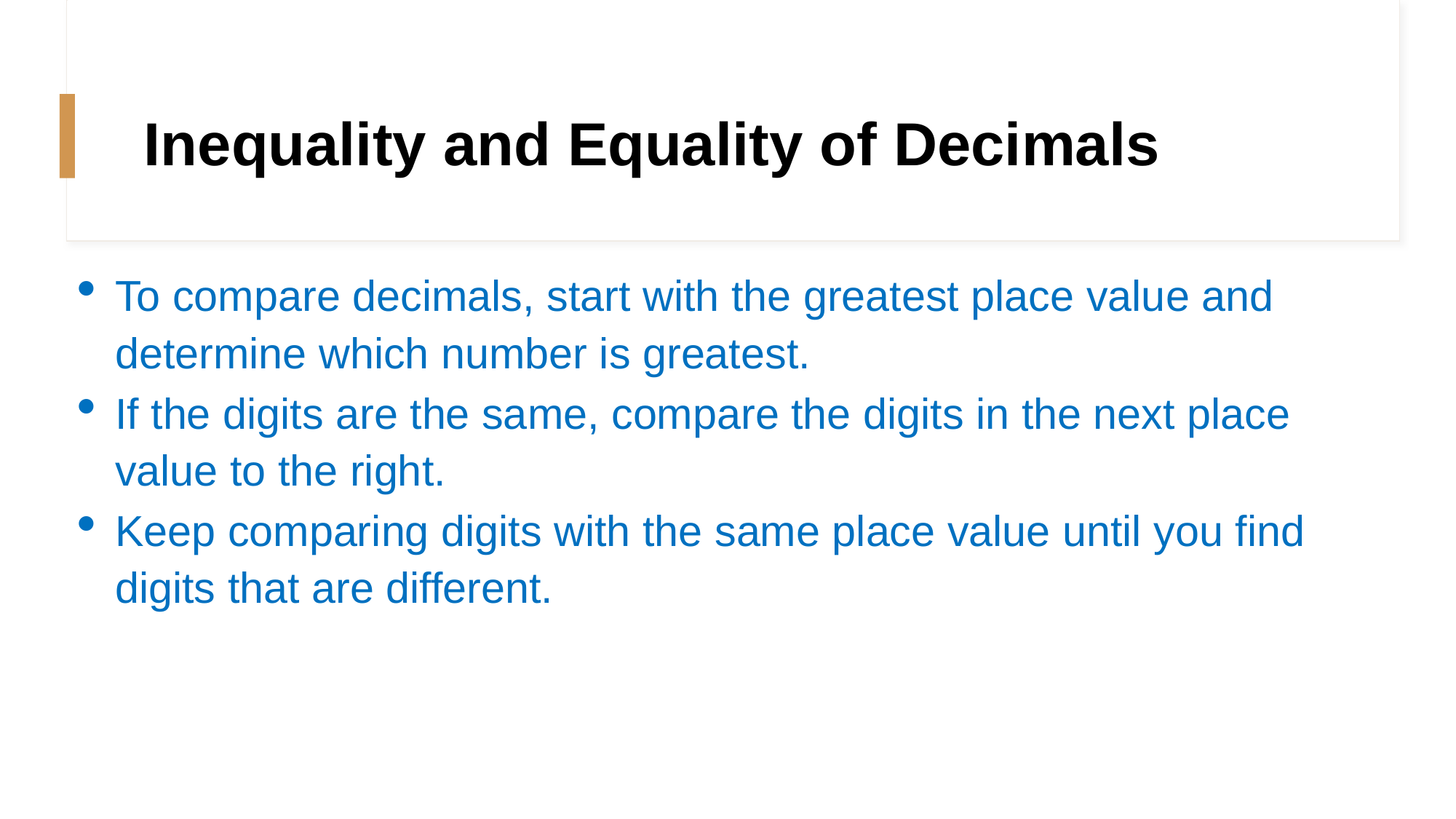

# Inequality and Equality of Decimals
To compare decimals, start with the greatest place value and determine which number is greatest.
If the digits are the same, compare the digits in the next place value to the right.
Keep comparing digits with the same place value until you find digits that are different.